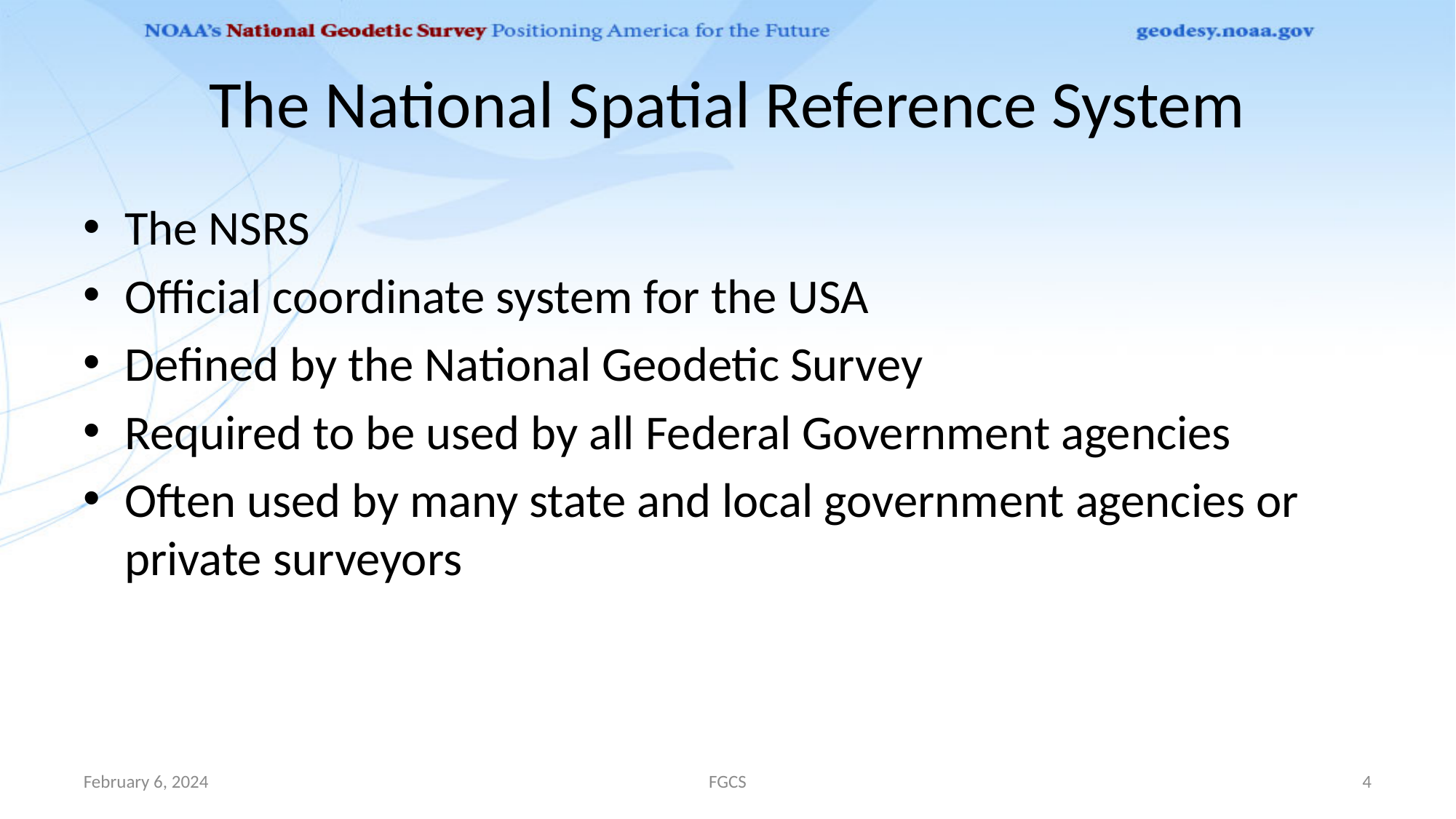

# The National Spatial Reference System
The NSRS
Official coordinate system for the USA
Defined by the National Geodetic Survey
Required to be used by all Federal Government agencies
Often used by many state and local government agencies or private surveyors

February 6, 2024
FGCS
4